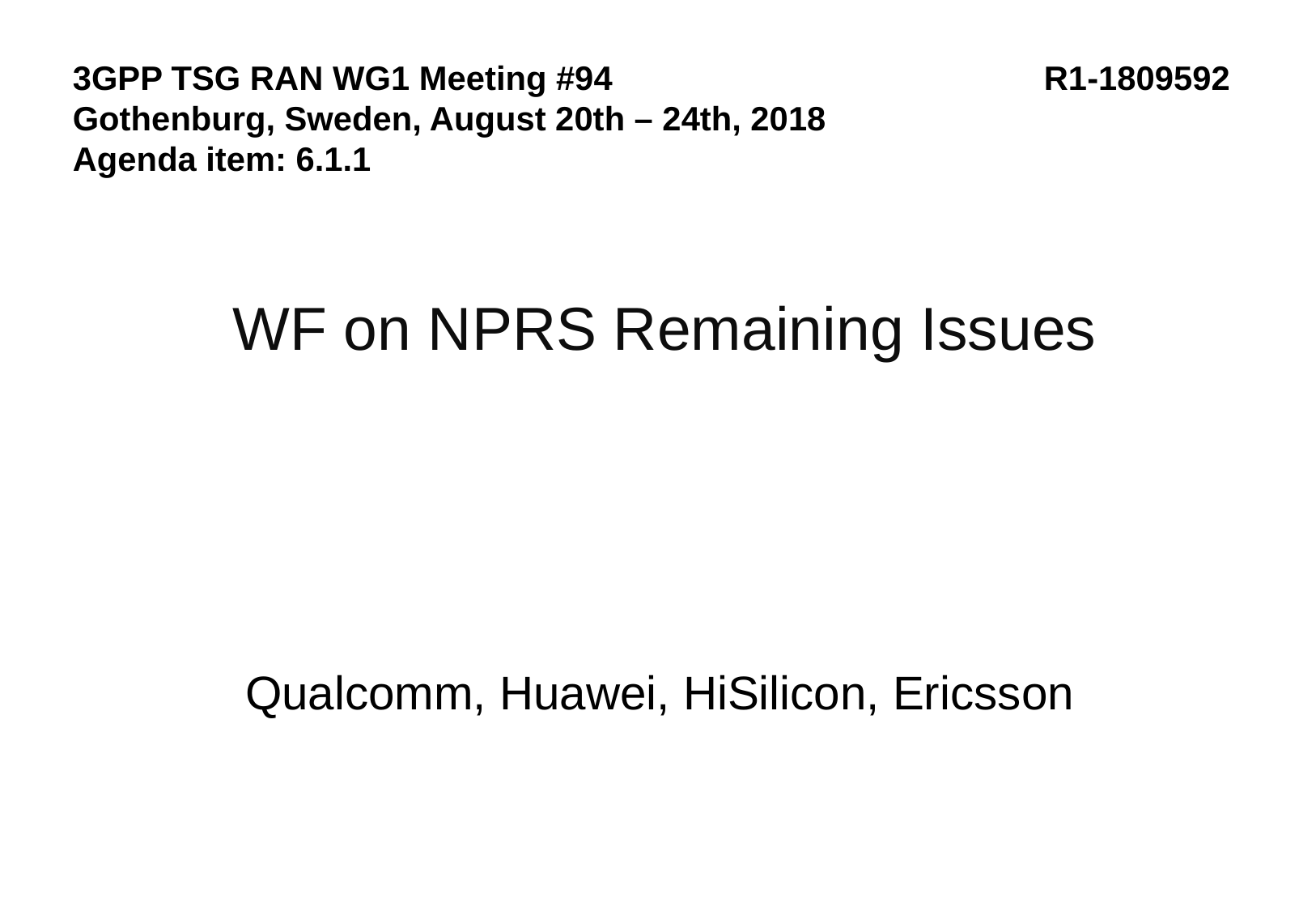

3GPP TSG RAN WG1 Meeting #94				R1-1809592
Gothenburg, Sweden, August 20th – 24th, 2018
Agenda item: 6.1.1
WF on NPRS Remaining Issues
Qualcomm, Huawei, HiSilicon, Ericsson